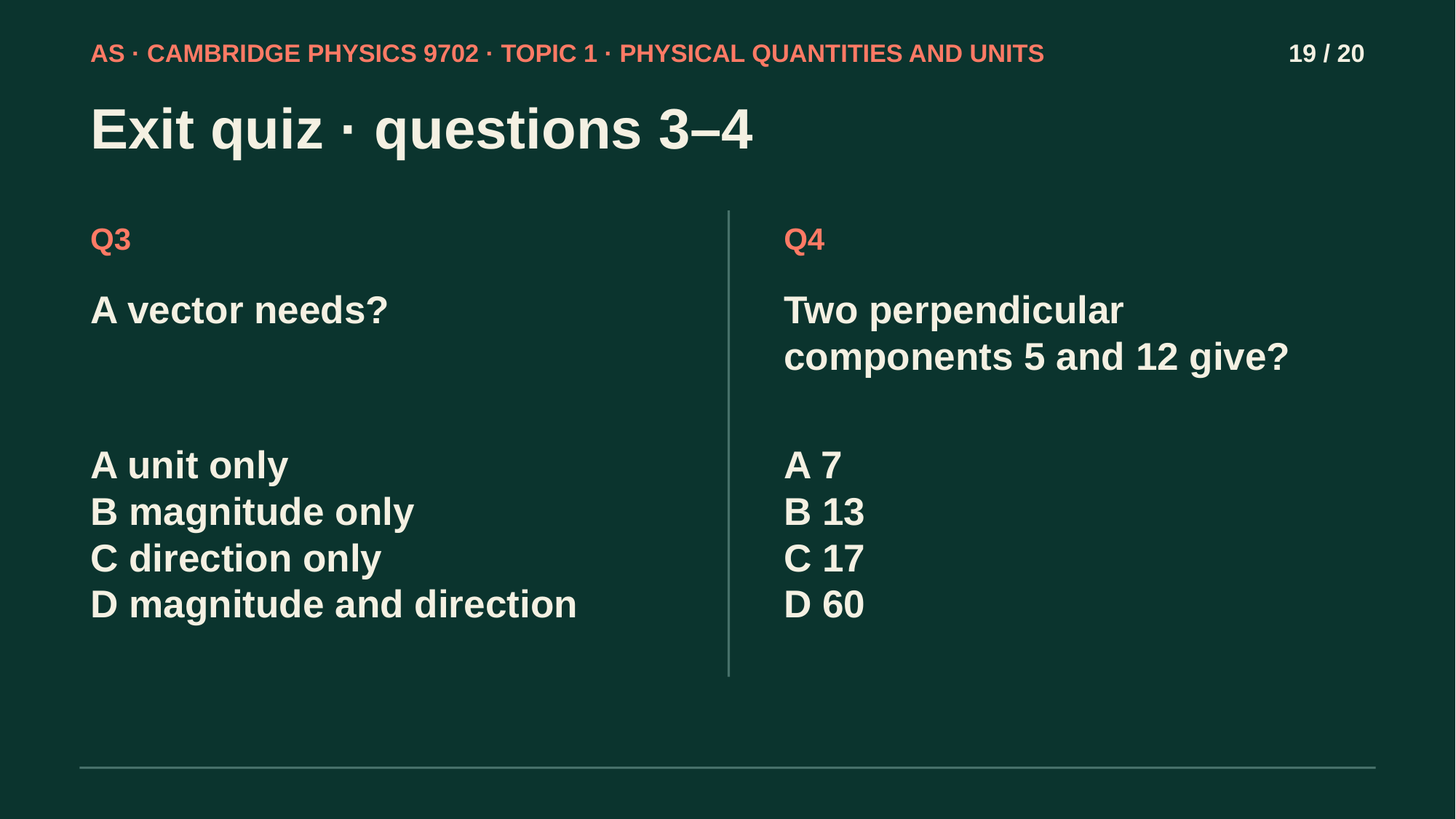

AS · CAMBRIDGE PHYSICS 9702 · TOPIC 1 · PHYSICAL QUANTITIES AND UNITS
19 / 20
Exit quiz · questions 3–4

Q3
Q4
A vector needs?
Two perpendicular components 5 and 12 give?
A unit only
B magnitude only
C direction only
D magnitude and direction
A 7
B 13
C 17
D 60